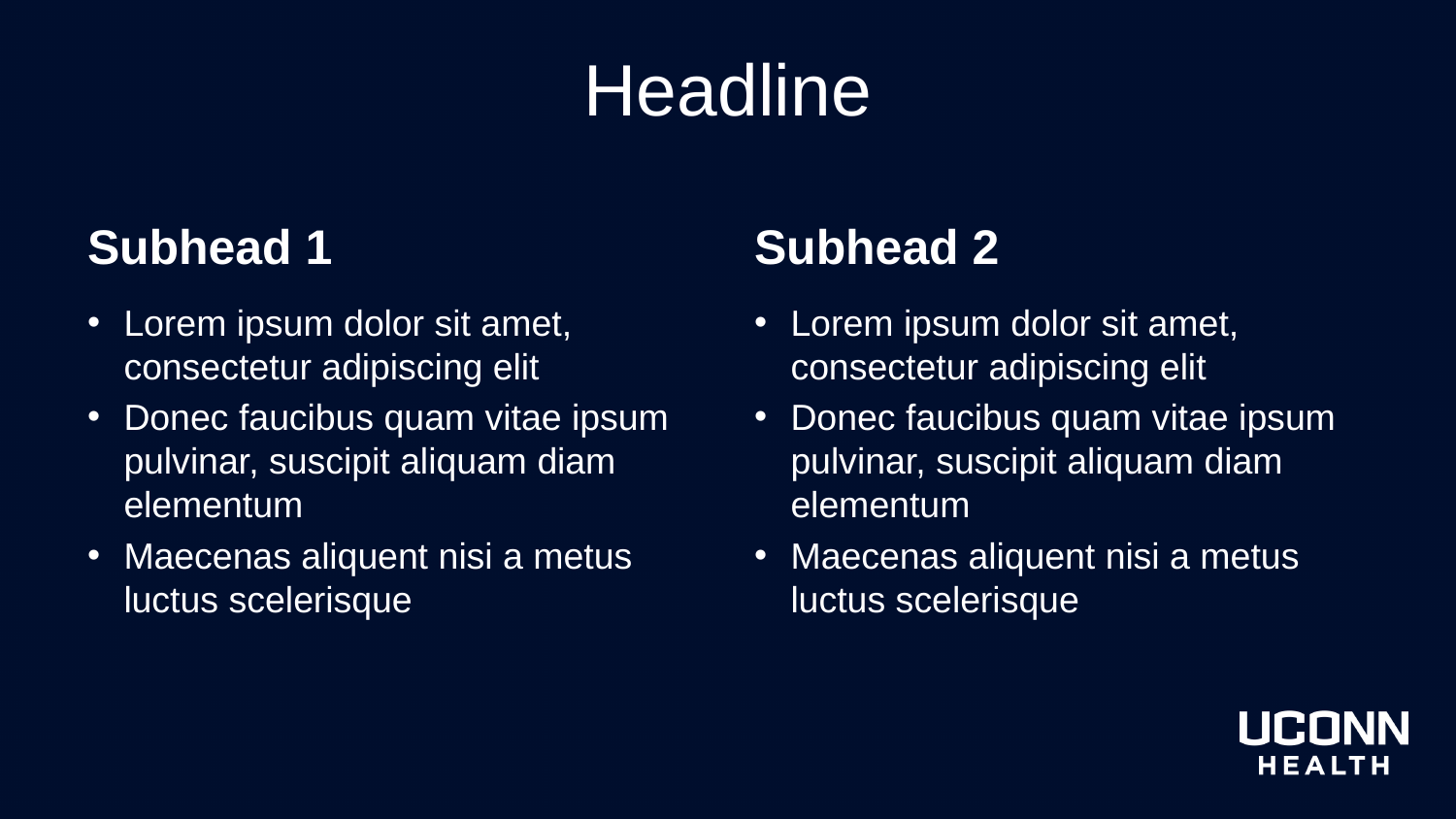

# Headline
Subhead 1
Subhead 2
Lorem ipsum dolor sit amet, consectetur adipiscing elit
Donec faucibus quam vitae ipsum pulvinar, suscipit aliquam diam elementum
Maecenas aliquent nisi a metus luctus scelerisque
Lorem ipsum dolor sit amet, consectetur adipiscing elit
Donec faucibus quam vitae ipsum pulvinar, suscipit aliquam diam elementum
Maecenas aliquent nisi a metus luctus scelerisque